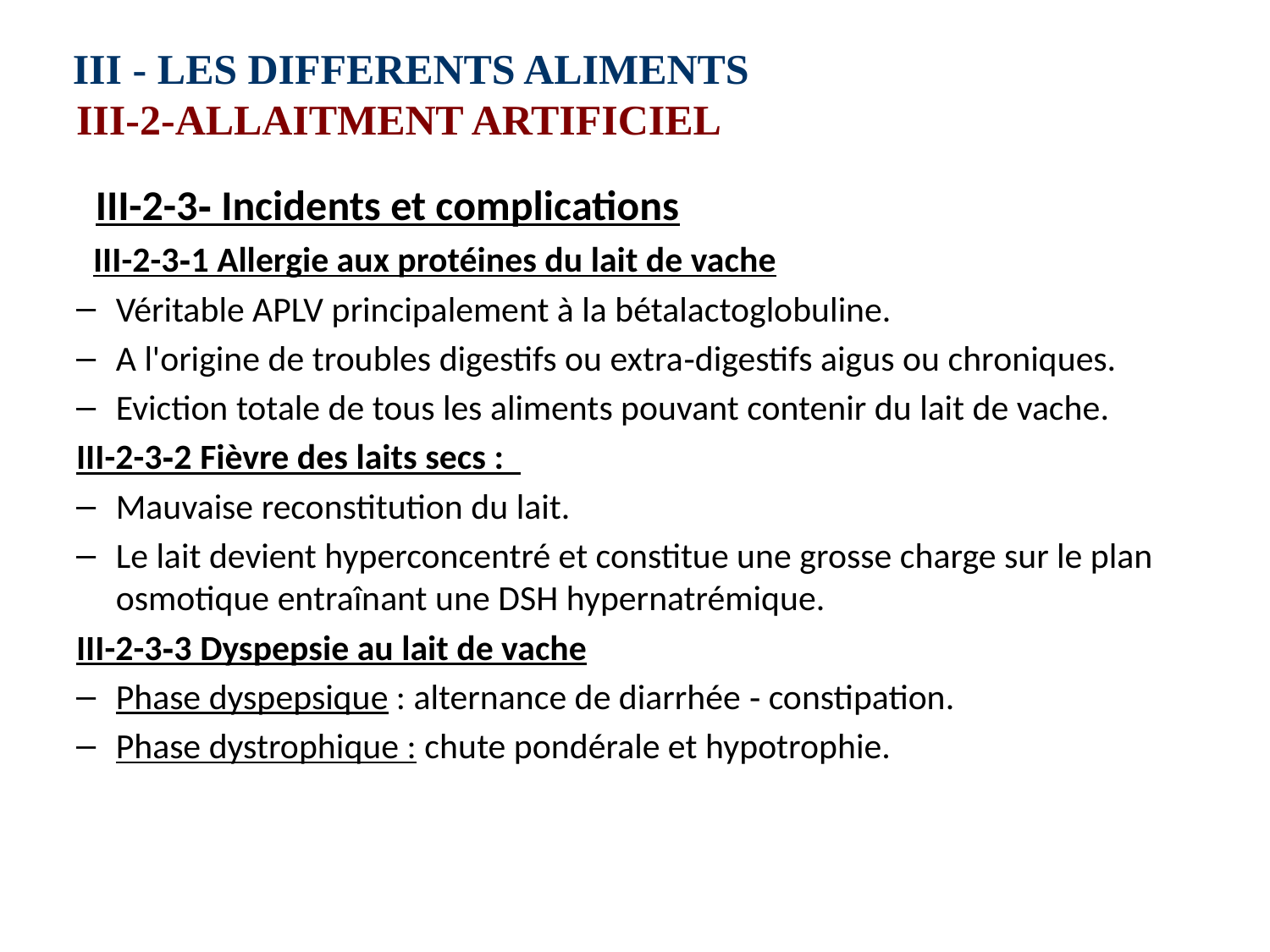

# III ‑ LES DIFFERENTS ALIMENTS III-2‑ALLAITMENT ARTIFICIEL
        III-2-3‑ Incidents et complications
          III-2-3‑1 Allergie aux protéines du lait de vache
Véritable APLV principalement à la bétalactoglobuline.
A l'origine de troubles digestifs ou extra‑digestifs aigus ou chroniques.
Eviction totale de tous les aliments pouvant contenir du lait de vache.
III-2-3‑2 Fièvre des laits secs :
Mauvaise reconstitution du lait.
Le lait devient hyperconcentré et constitue une grosse charge sur le plan osmotique entraînant une DSH hypernatrémique.
III-2-3‑3 Dyspepsie au lait de vache
Phase dyspepsique : alternance de diarrhée ‑ constipation.
Phase dystrophique : chute pondérale et hypotrophie.